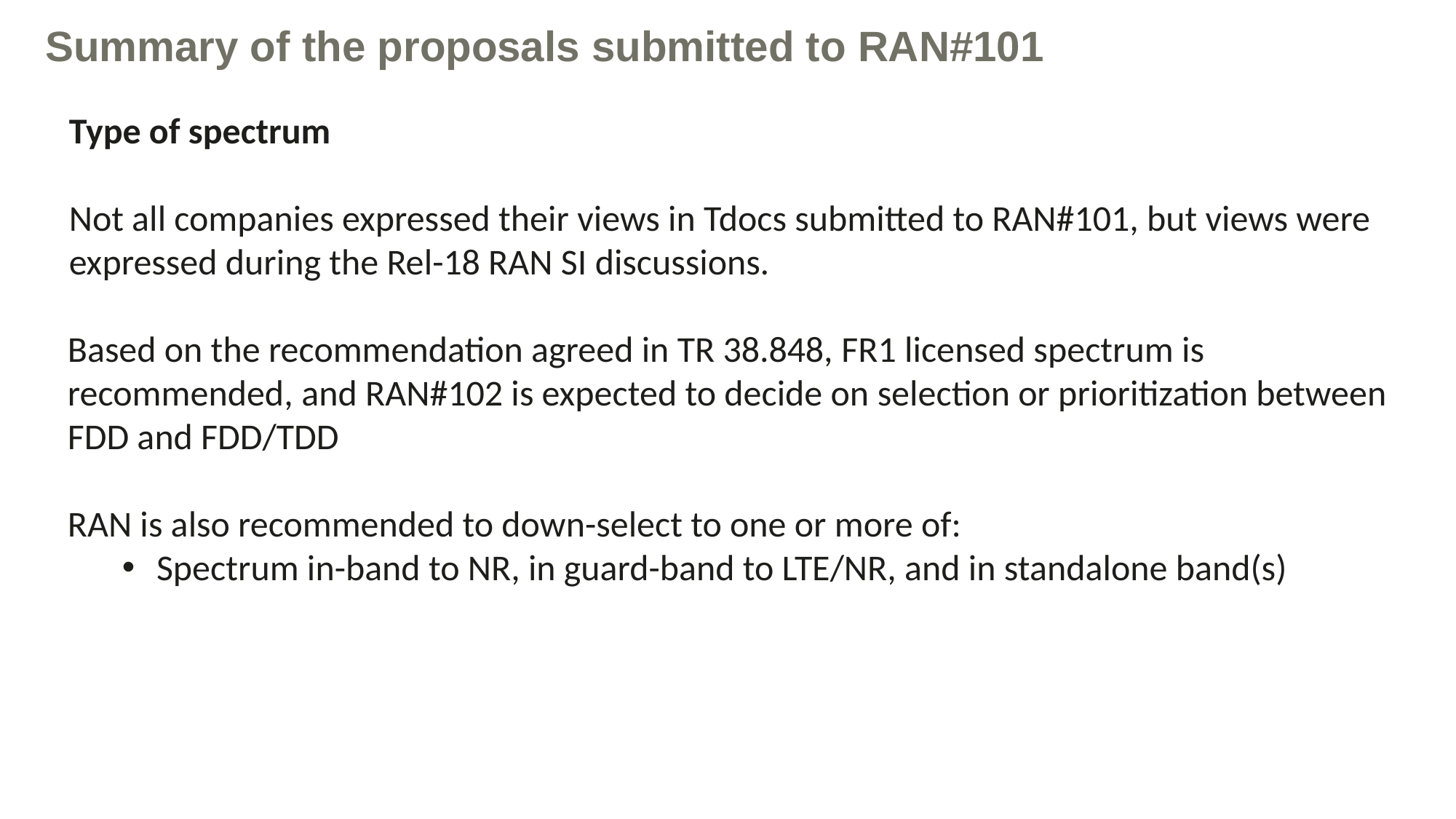

Summary of the proposals submitted to RAN#101
Type of spectrum

Not all companies expressed their views in Tdocs submitted to RAN#101, but views were expressed during the Rel-18 RAN SI discussions.

Based on the recommendation agreed in TR 38.848, FR1 licensed spectrum is recommended, and RAN#102 is expected to decide on selection or prioritization between FDD and FDD/TDD

RAN is also recommended to down-select to one or more of:
Spectrum in-band to NR, in guard-band to LTE/NR, and in standalone band(s)